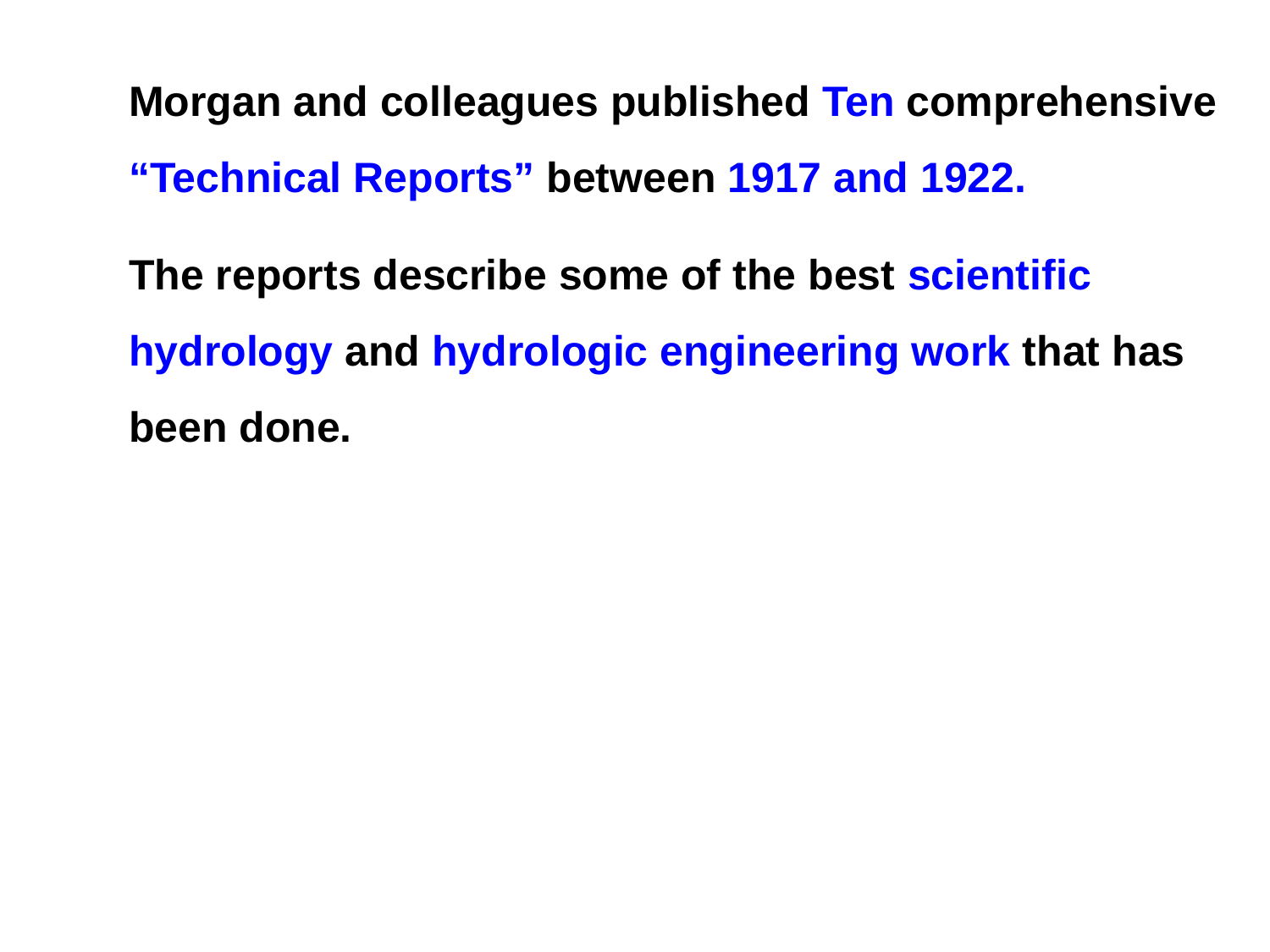

Morgan and colleagues published Ten comprehensive “Technical Reports” between 1917 and 1922.
The reports describe some of the best scientific hydrology and hydrologic engineering work that has been done.